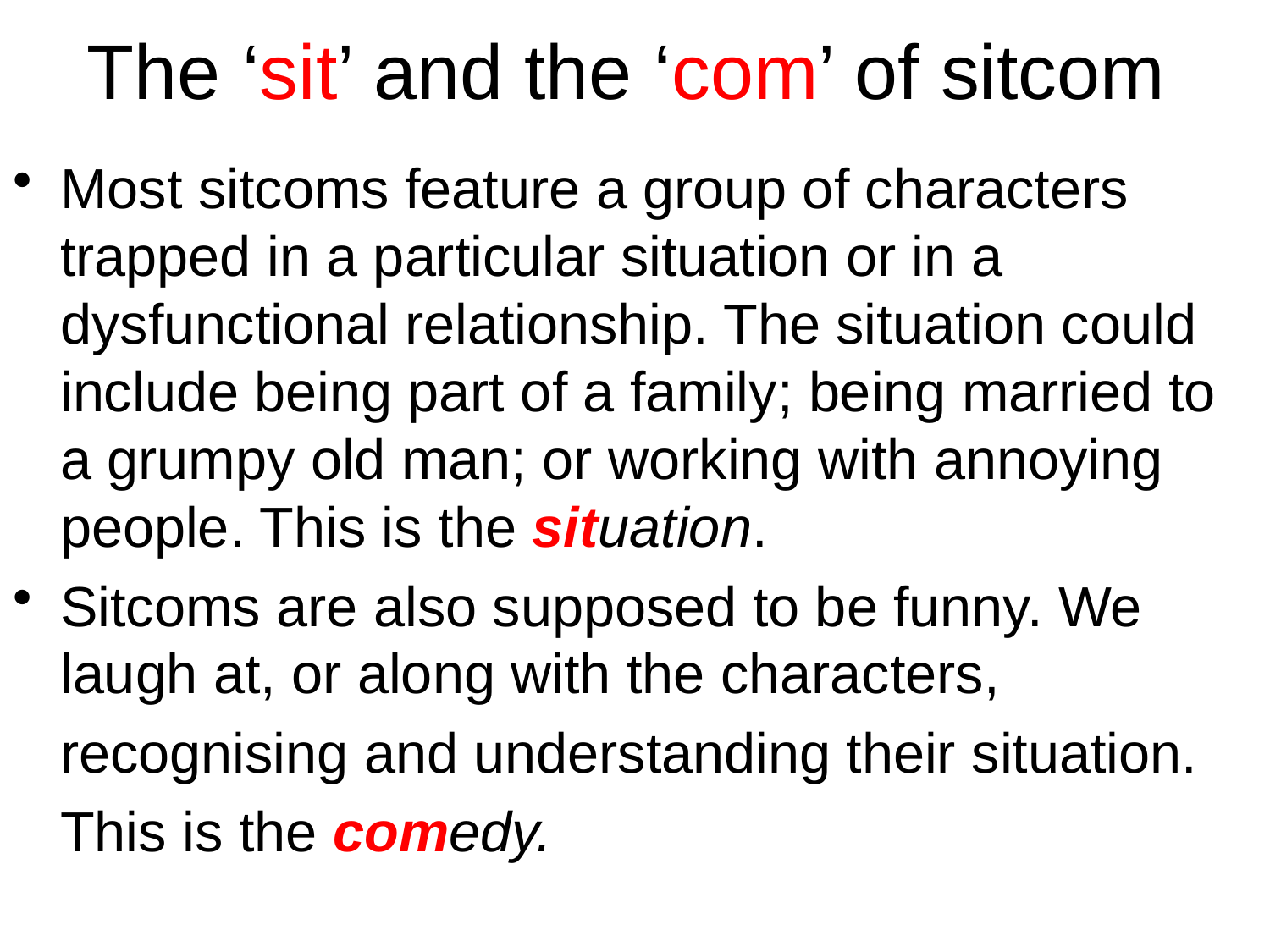

# The ‘sit’ and the ‘com’ of sitcom
Most sitcoms feature a group of characters trapped in a particular situation or in a dysfunctional relationship. The situation could include being part of a family; being married to a grumpy old man; or working with annoying people. This is the situation.
Sitcoms are also supposed to be funny. We laugh at, or along with the characters,
	recognising and understanding their situation.
	This is the comedy.